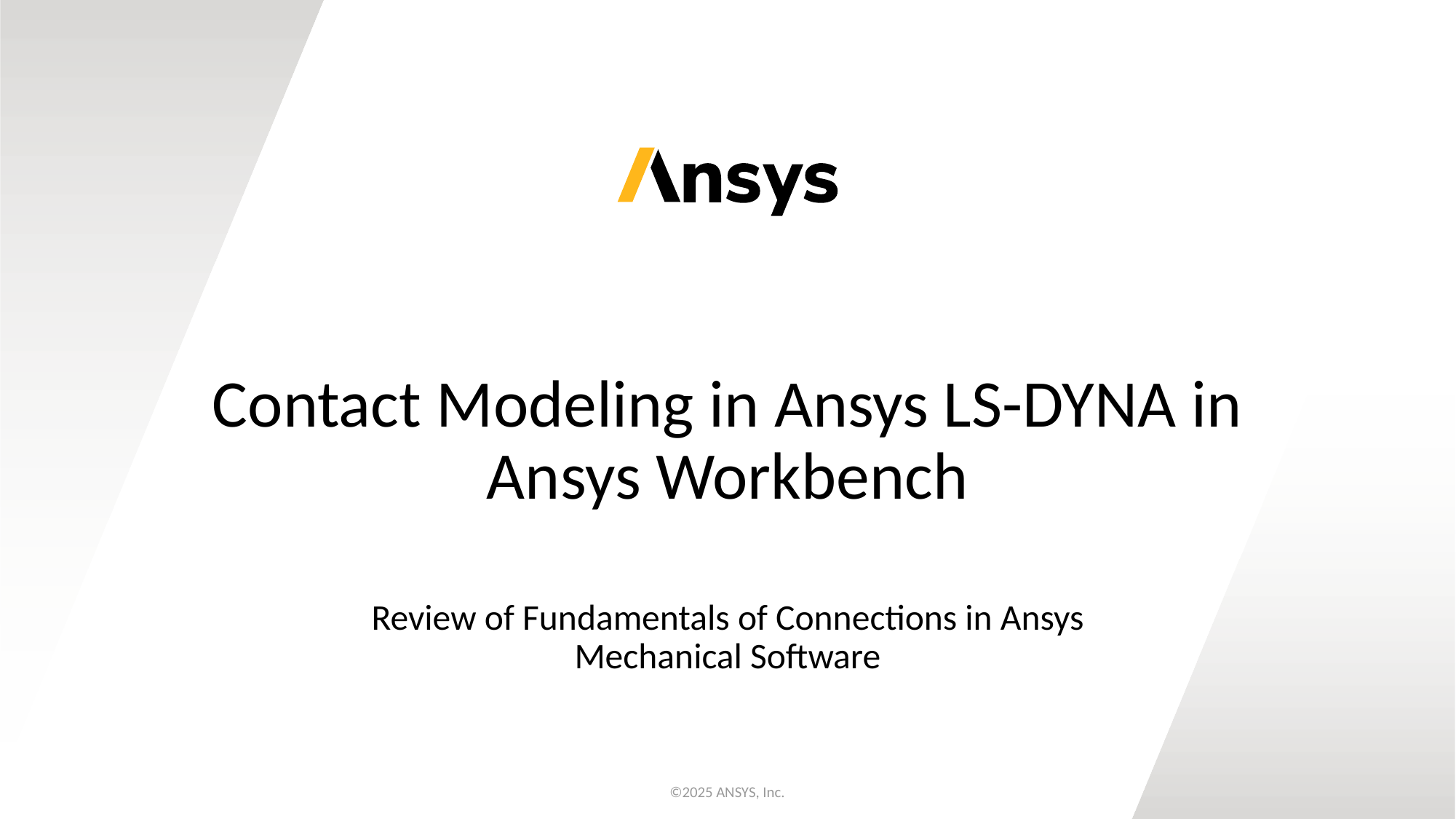

# Contact Modeling in Ansys LS-DYNA in Ansys Workbench
Review of Fundamentals of Connections in Ansys Mechanical Software